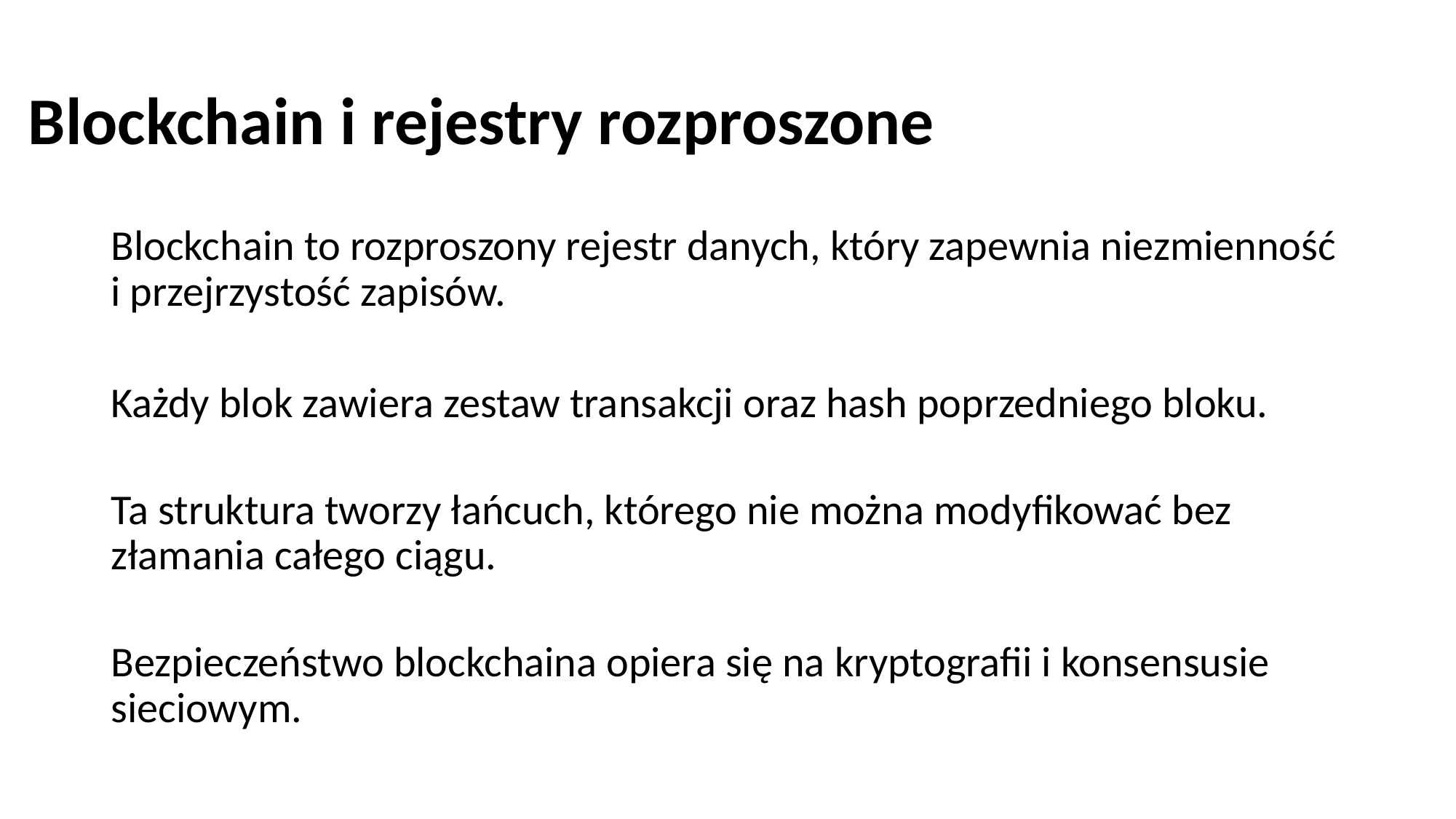

# Blockchain i rejestry rozproszone
Blockchain to rozproszony rejestr danych, który zapewnia niezmienność i przejrzystość zapisów.
Każdy blok zawiera zestaw transakcji oraz hash poprzedniego bloku.
Ta struktura tworzy łańcuch, którego nie można modyfikować bez złamania całego ciągu.
Bezpieczeństwo blockchaina opiera się na kryptografii i konsensusie sieciowym.